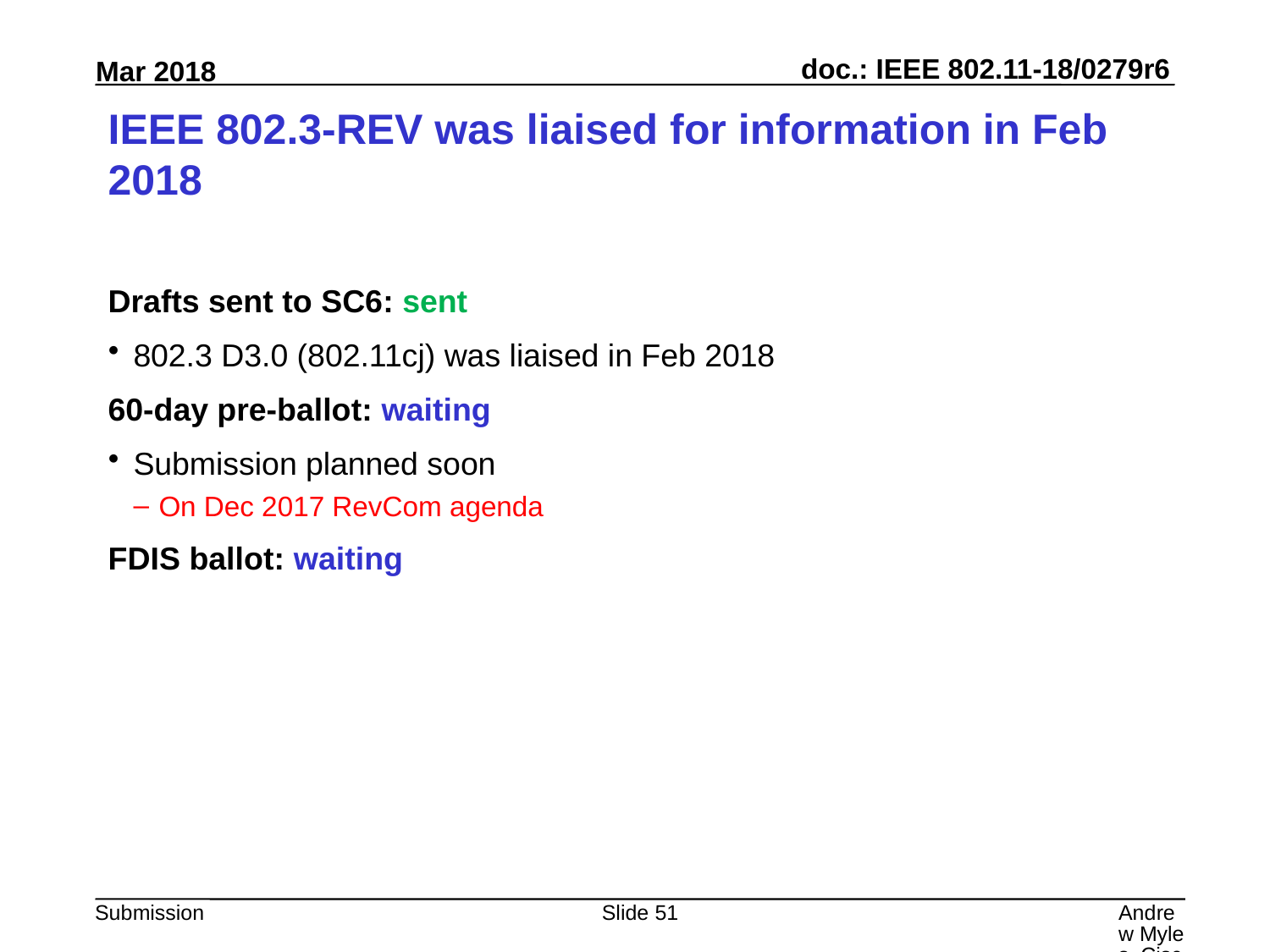

# IEEE 802.3-REV was liaised for information in Feb 2018
Drafts sent to SC6: sent
802.3 D3.0 (802.11cj) was liaised in Feb 2018
60-day pre-ballot: waiting
Submission planned soon
On Dec 2017 RevCom agenda
FDIS ballot: waiting
Slide 51
Andrew Myles, Cisco